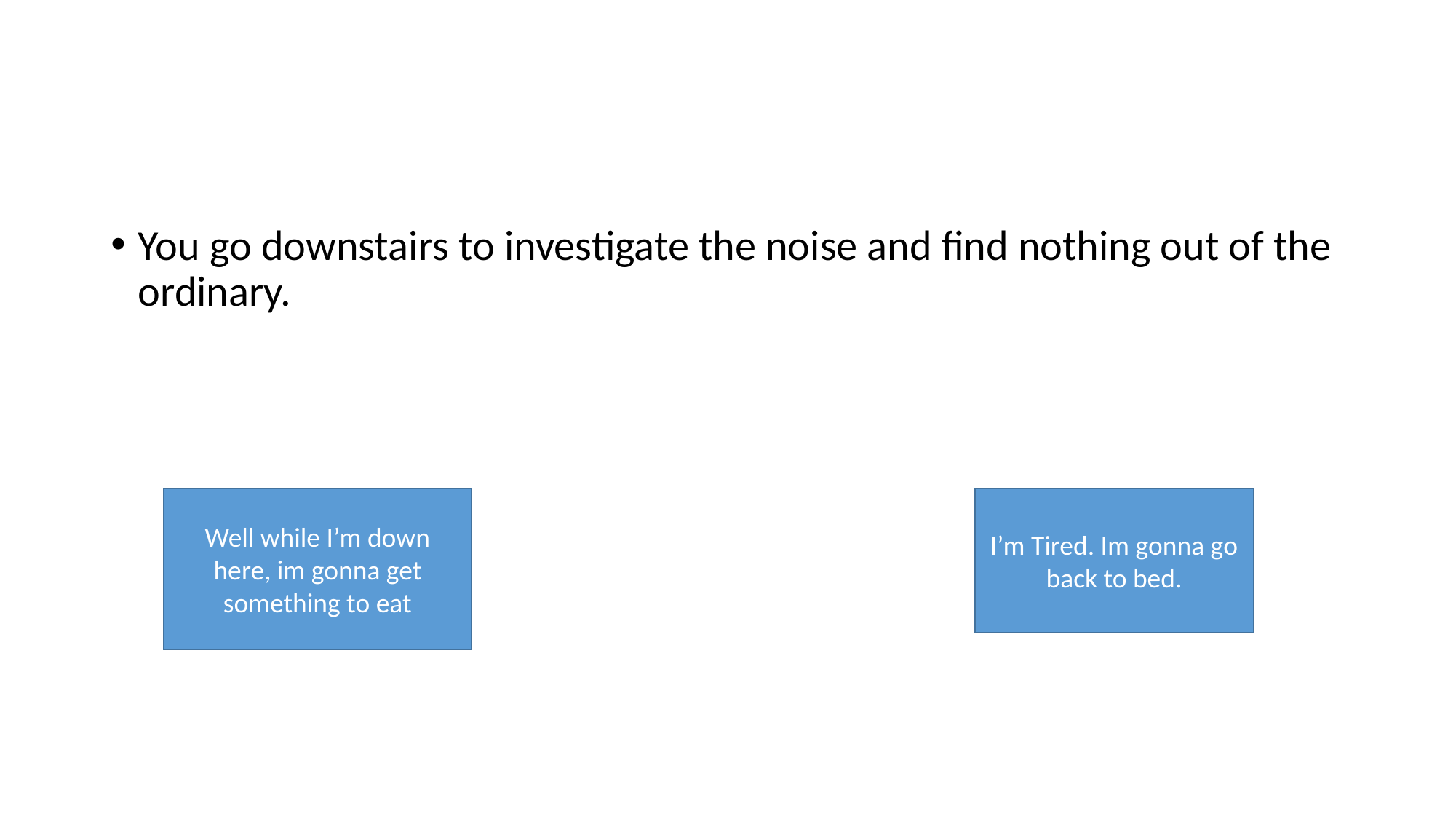

You go downstairs to investigate the noise and find nothing out of the ordinary.
Well while I’m down here, im gonna get something to eat
I’m Tired. Im gonna go back to bed.